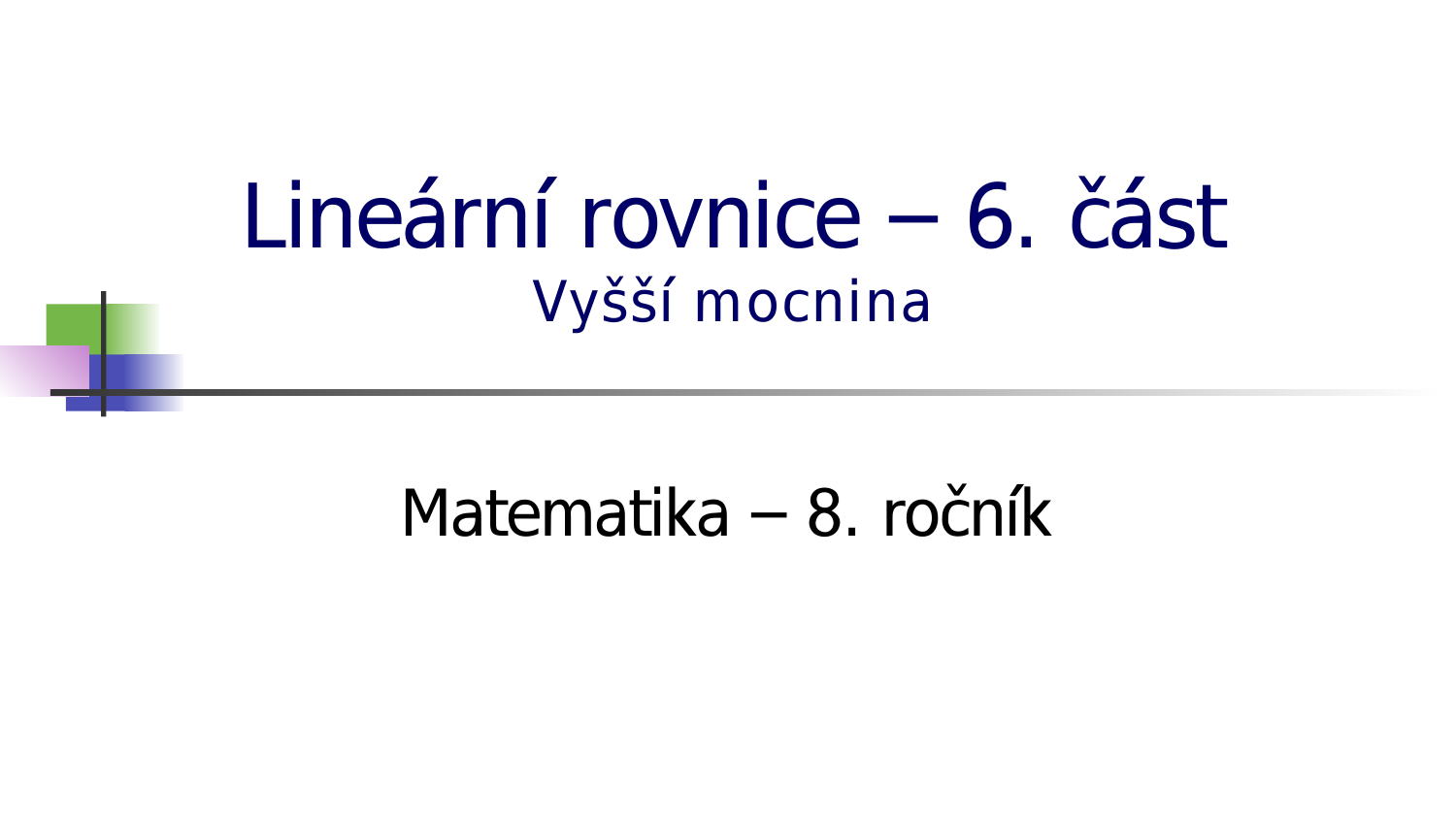

# Lineární rovnice – 6. část Vyšší mocnina
Matematika – 8. ročník